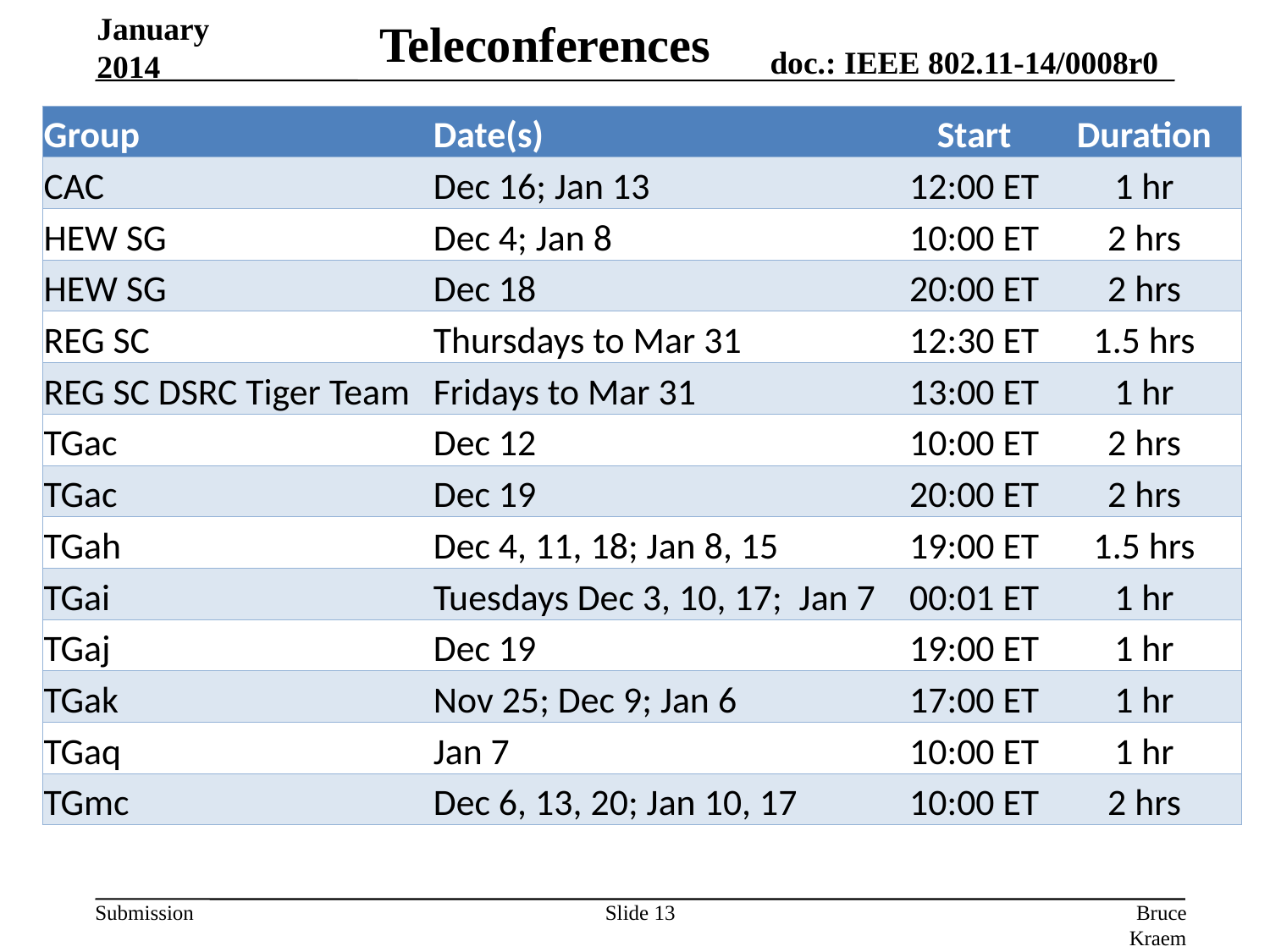

# Teleconferences
January 2014
| Group | Date(s) | Start | Duration |
| --- | --- | --- | --- |
| CAC | Dec 16; Jan 13 | 12:00 ET | 1 hr |
| HEW SG | Dec 4; Jan 8 | 10:00 ET | 2 hrs |
| HEW SG | Dec 18 | 20:00 ET | 2 hrs |
| REG SC | Thursdays to Mar 31 | 12:30 ET | 1.5 hrs |
| REG SC DSRC Tiger Team | Fridays to Mar 31 | 13:00 ET | 1 hr |
| TGac | Dec 12 | 10:00 ET | 2 hrs |
| TGac | Dec 19 | 20:00 ET | 2 hrs |
| TGah | Dec 4, 11, 18; Jan 8, 15 | 19:00 ET | 1.5 hrs |
| TGai | Tuesdays Dec 3, 10, 17; Jan 7 | 00:01 ET | 1 hr |
| TGaj | Dec 19 | 19:00 ET | 1 hr |
| TGak | Nov 25; Dec 9; Jan 6 | 17:00 ET | 1 hr |
| TGaq | Jan 7 | 10:00 ET | 1 hr |
| TGmc | Dec 6, 13, 20; Jan 10, 17 | 10:00 ET | 2 hrs |
Slide 13
Bruce Kraemer, Marvell